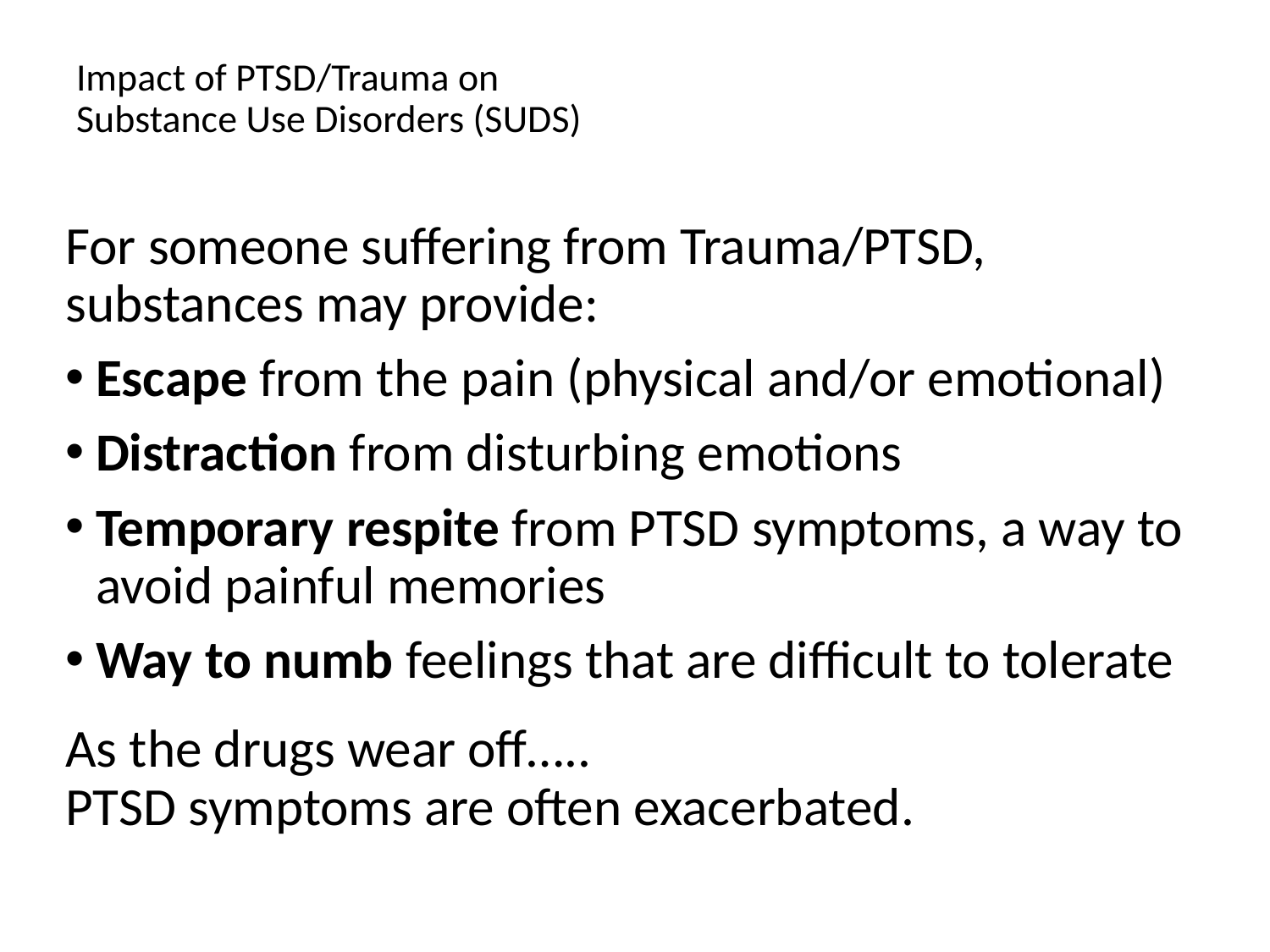

# Impact of PTSD/Trauma on Substance Use Disorders (SUDS)
For someone suffering from Trauma/PTSD, substances may provide:
Escape from the pain (physical and/or emotional)
Distraction from disturbing emotions
Temporary respite from PTSD symptoms, a way to avoid painful memories
Way to numb feelings that are difficult to tolerate

As the drugs wear off…..
PTSD symptoms are often exacerbated.